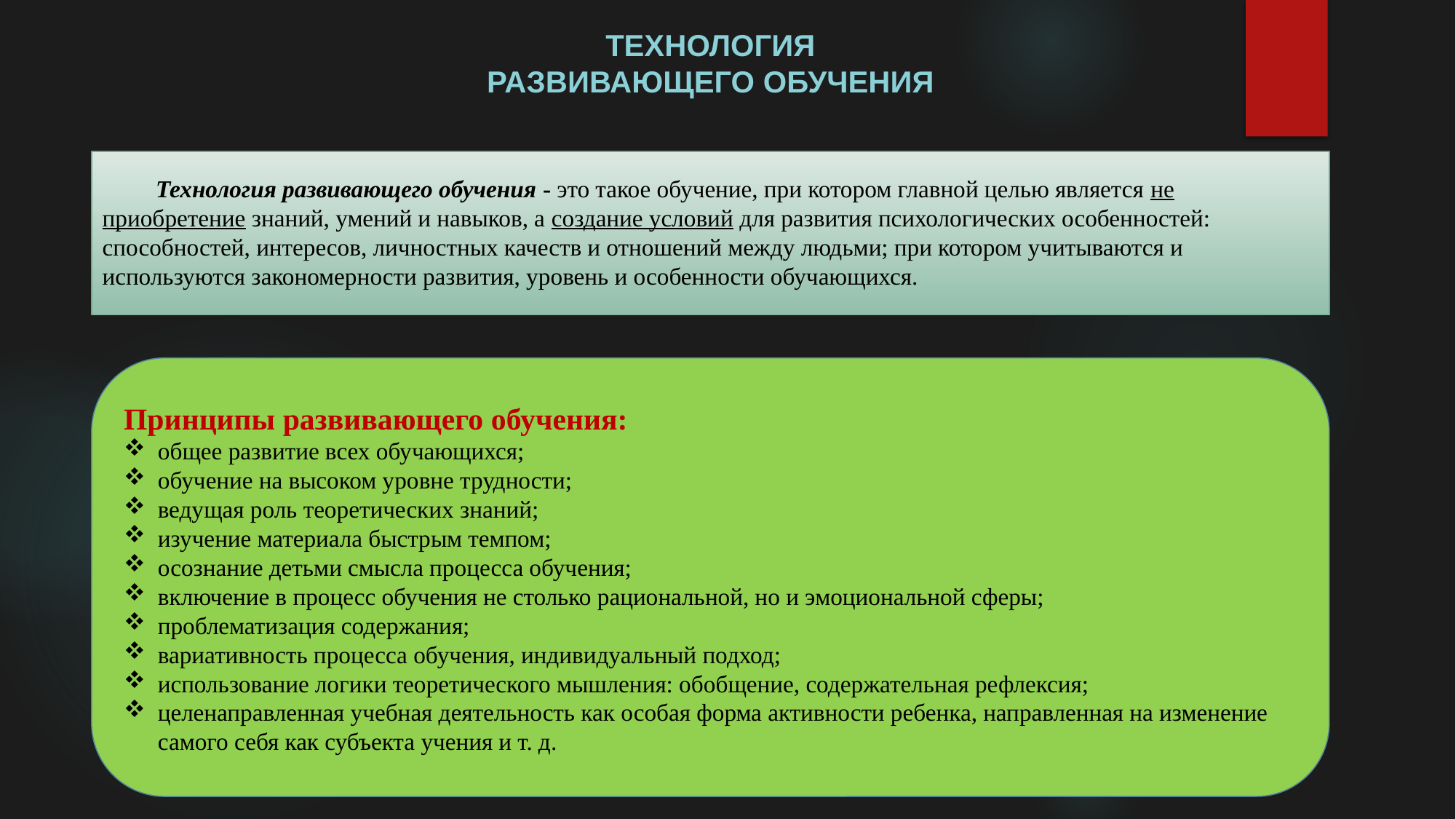

# ТЕХНОЛОГИЯ РАЗВИВАЮЩЕГО ОБУЧЕНИЯ

Технология развивающего обучения - это такое обучение, при котором главной целью является не приобретение знаний, умений и навыков, а создание условий для развития психологических особенностей: способностей, интересов, личностных качеств и отношений между людьми; при котором учитываются и используются закономерности развития, уровень и особенности обучающихся.

Принципы развивающего обучения:
общее развитие всех обучающихся;
обучение на высоком уровне трудности;
ведущая роль теоретических знаний;
изучение материала быстрым темпом;
осознание детьми смысла процесса обучения;
включение в процесс обучения не столько рациональной, но и эмоциональной сферы;
проблематизация содержания;
вариативность процесса обучения, индивидуальный подход;
использование логики теоретического мышления: обобщение, содержательная рефлексия;
целенаправленная учебная деятельность как особая форма активности ребенка, направленная на изменение самого себя как субъекта учения и т. д.